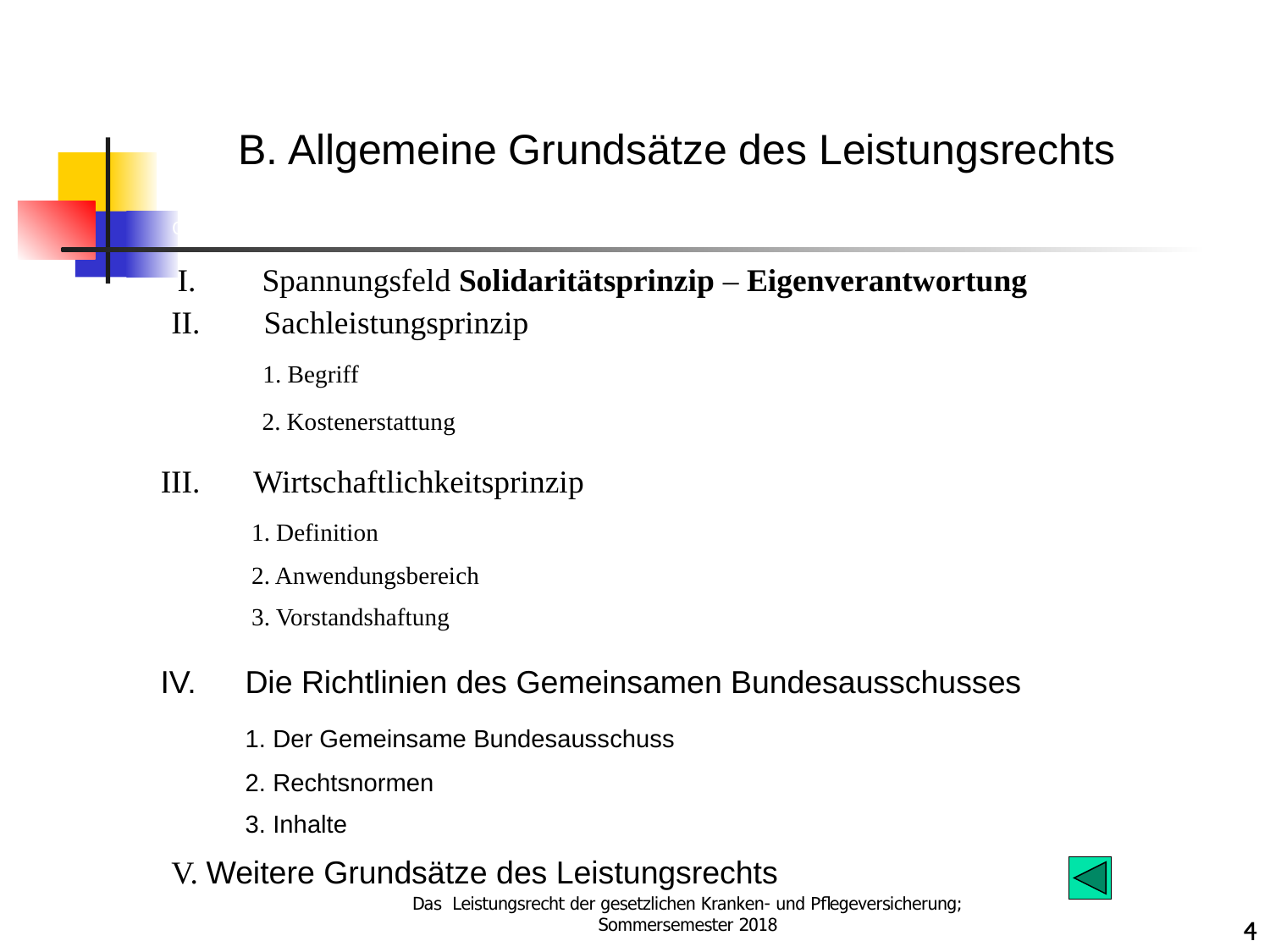

Gliederung Allgemeine Grundlagen
B. Allgemeine Grundsätze des Leistungsrechts
Spannungsfeld Solidaritätsprinzip – Eigenverantwortung
 Sachleistungsprinzip
	 1. Begriff
	 2. Kostenerstattung
 Wirtschaftlichkeitsprinzip
	 1. Definition
	 2. Anwendungsbereich
	 3. Vorstandshaftung
Die Richtlinien des Gemeinsamen Bundesausschusses
	1. Der Gemeinsame Bundesausschuss
	2. Rechtsnormen
	3. Inhalte
V. Weitere Grundsätze des Leistungsrechts

Das  Leistungsrecht der gesetzlichen Kranken- und Pflegeversicherung; Sommersemester 2018
4